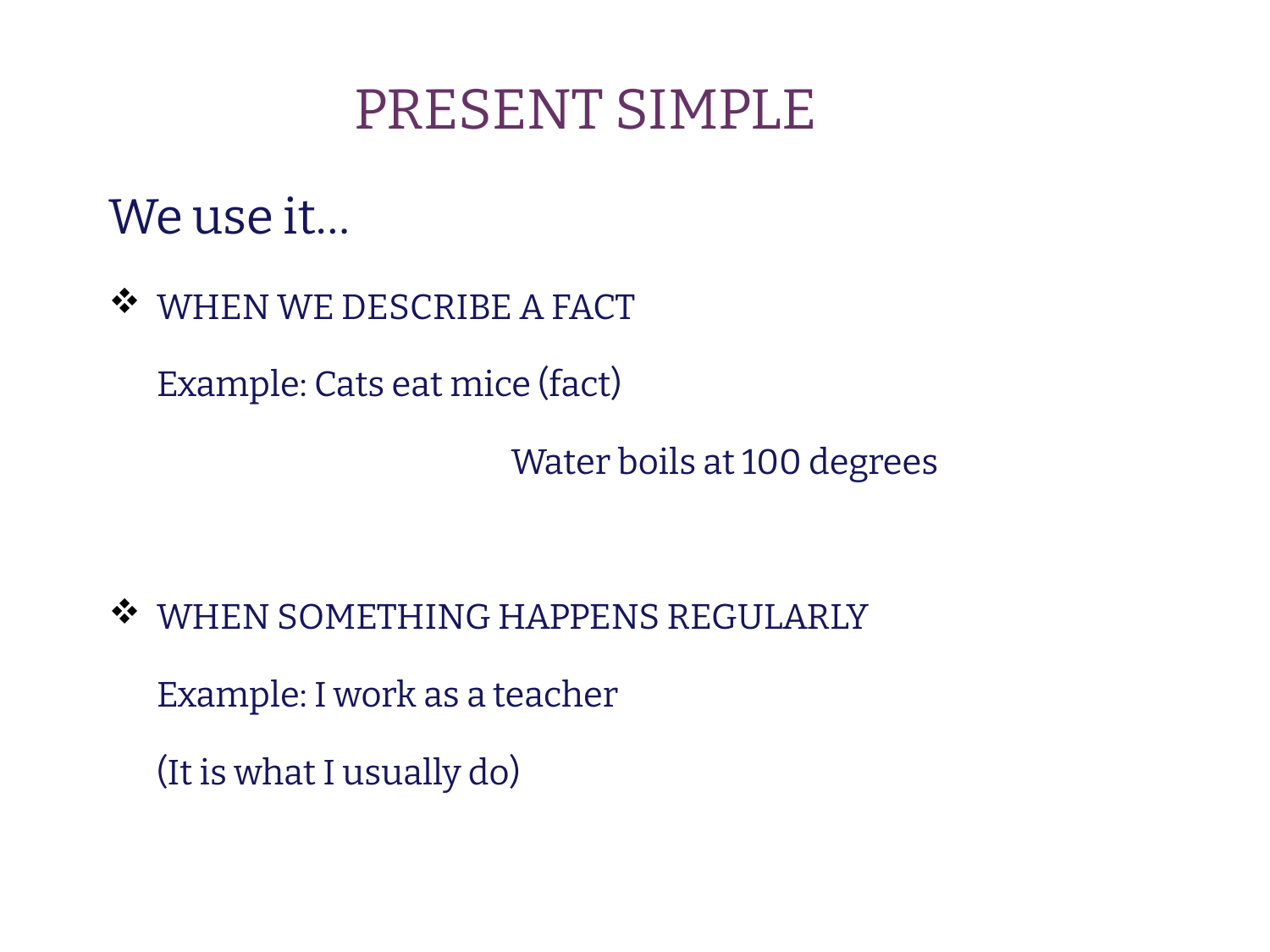

PRESENT SIMPLE
We use it…
WHEN WE DESCRIBE A FACT
	Example: Cats eat mice (fact)
			   Water boils at 100 degrees

WHEN SOMETHING HAPPENS REGULARLY
	Example: I work as a teacher
	(It is what I usually do)